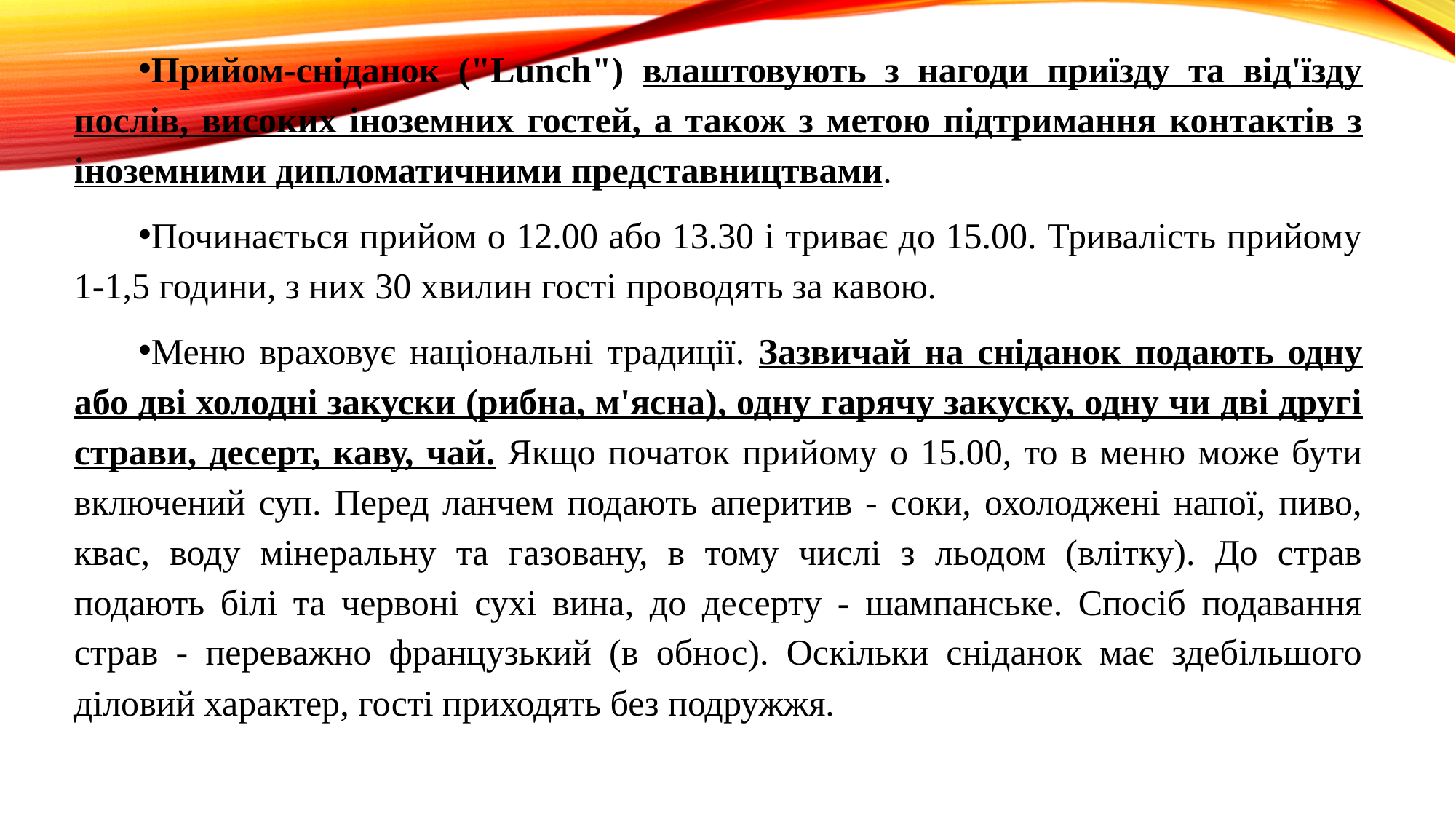

Прийом-сніданок ("Lunch") влаштовують з нагоди приїзду та від'їзду послів, високих іноземних гостей, а також з метою підтримання контактів з іноземними дипломатичними представництвами.
Починається прийом о 12.00 або 13.30 і триває до 15.00. Тривалість прийому 1-1,5 години, з них 30 хвилин гості проводять за кавою.
Меню враховує національні традиції. Зазвичай на сніданок подають одну або дві холодні закуски (рибна, м'ясна), одну гарячу закуску, одну чи дві другі страви, десерт, каву, чай. Якщо початок прийому о 15.00, то в меню може бути включений суп. Перед ланчем подають аперитив - соки, охолоджені напої, пиво, квас, воду мінеральну та газовану, в тому числі з льодом (влітку). До страв подають білі та червоні сухі вина, до десерту - шампанське. Спосіб подавання страв - переважно французький (в обнос). Оскільки сніданок має здебільшого діловий характер, гості приходять без подружжя.